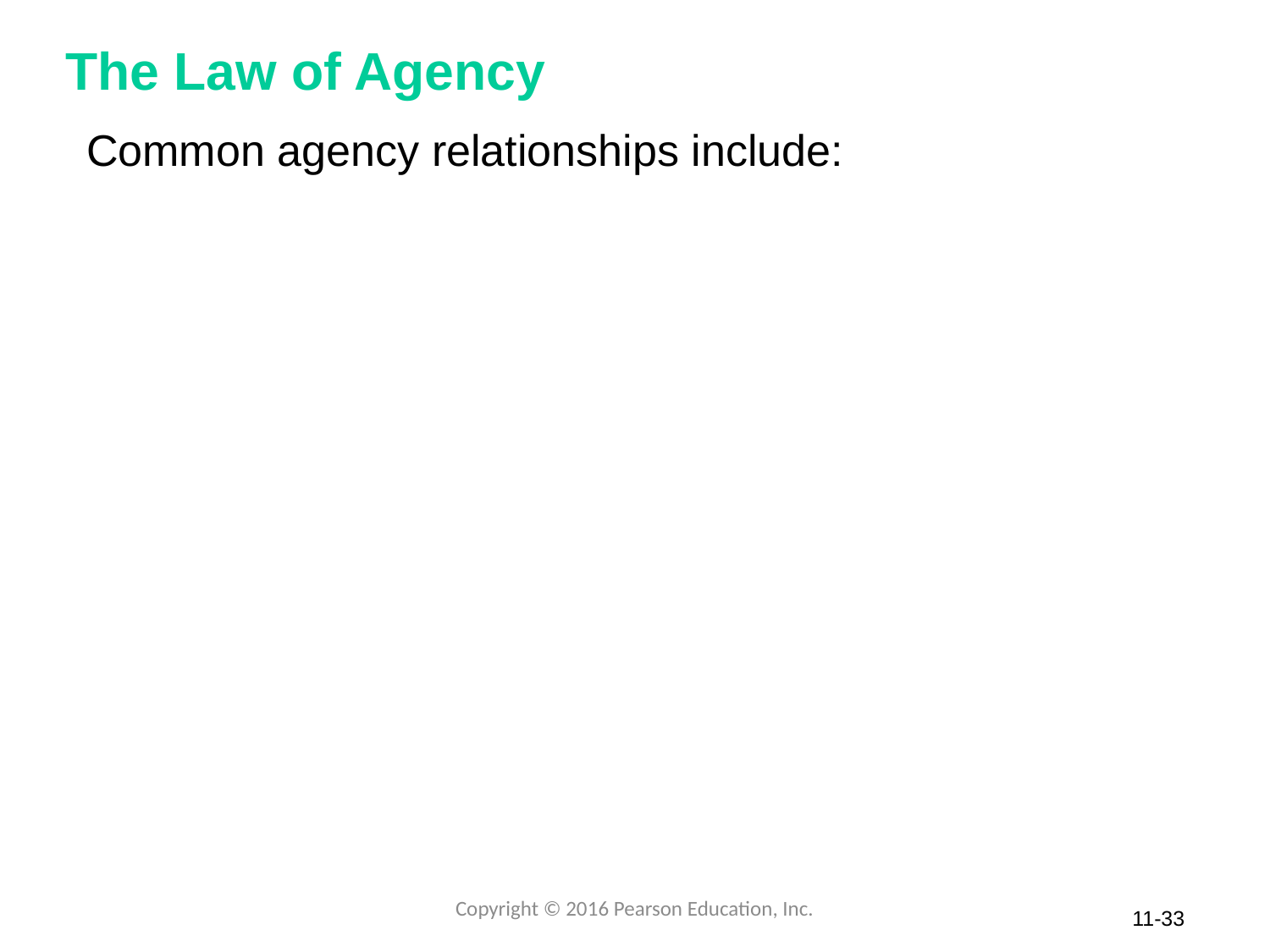

# The Law of Agency
Common agency relationships include:

Copyright © 2016 Pearson Education, Inc.